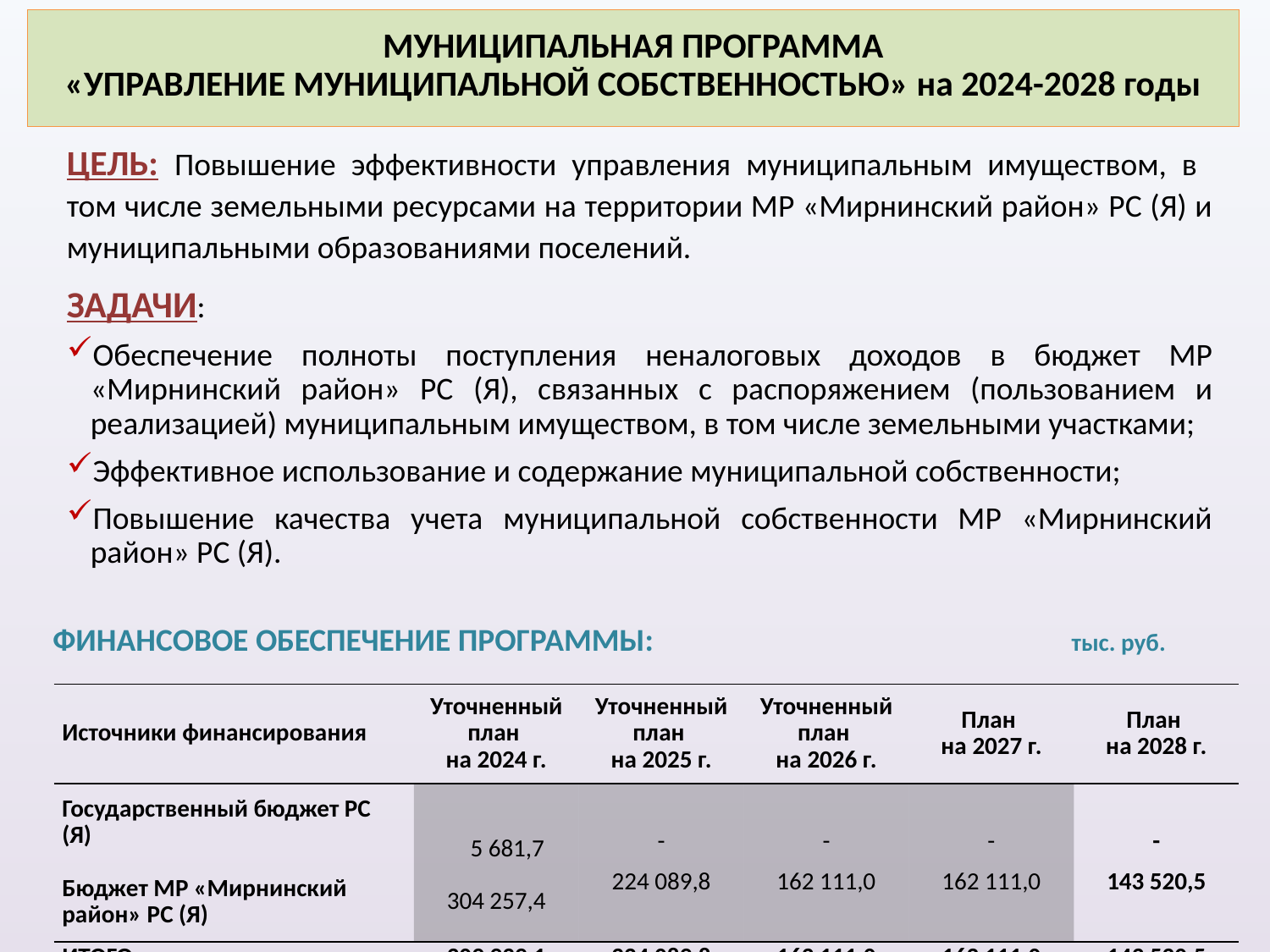

# МУНИЦИПАЛЬНАЯ ПРОГРАММА «УПРАВЛЕНИЕ МУНИЦИПАЛЬНОЙ СОБСТВЕННОСТЬЮ» на 2024-2028 годы
ЦЕЛЬ: Повышение эффективности управления муниципальным имуществом, в  том числе земельными ресурсами на территории МР «Мирнинский район» РС (Я) и муниципальными образованиями поселений.
ЗАДАЧИ:
Обеспечение полноты поступления неналоговых доходов в бюджет МР «Мирнинский район» РС (Я), связанных с распоряжением (пользованием и реализацией) муниципальным имуществом, в том числе земельными участками;
Эффективное использование и содержание муниципальной собственности;
Повышение качества учета муниципальной собственности МР «Мирнинский район» РС (Я).
ФИНАНСОВОЕ ОБЕСПЕЧЕНИЕ ПРОГРАММЫ:                                                          тыс. руб.
| Источники финансирования | Уточненный план на 2024 г. | Уточненный план на 2025 г. | Уточненный план на 2026 г. | План на 2027 г. | План на 2028 г. |
| --- | --- | --- | --- | --- | --- |
| Государственный бюджет РС (Я) Бюджет МР «Мирнинский район» РС (Я) | 5 681,7 304 257,4 | - 224 089,8 | - 162 111,0 | - 162 111,0 | - 143 520,5 |
| ИТОГО: | 309 939,1 | 224 089,8 | 162 111,0 | 162 111,0 | 143 520,5 |